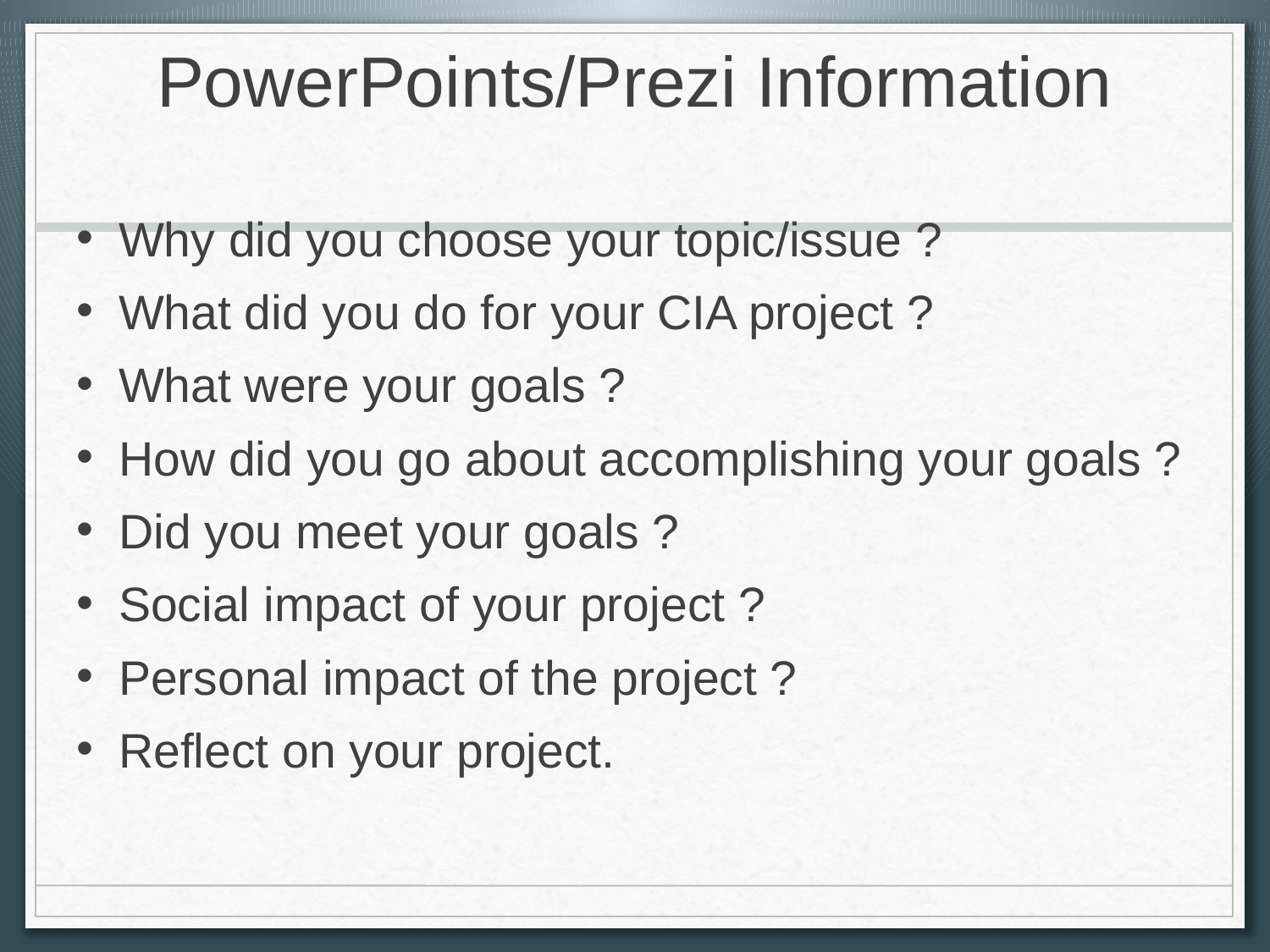

# PowerPoints/Prezi Information

Why did you choose your topic/issue ?
What did you do for your CIA project ?
What were your goals ?
How did you go about accomplishing your goals ?
Did you meet your goals ?
Social impact of your project ?
Personal impact of the project ?
Reflect on your project.